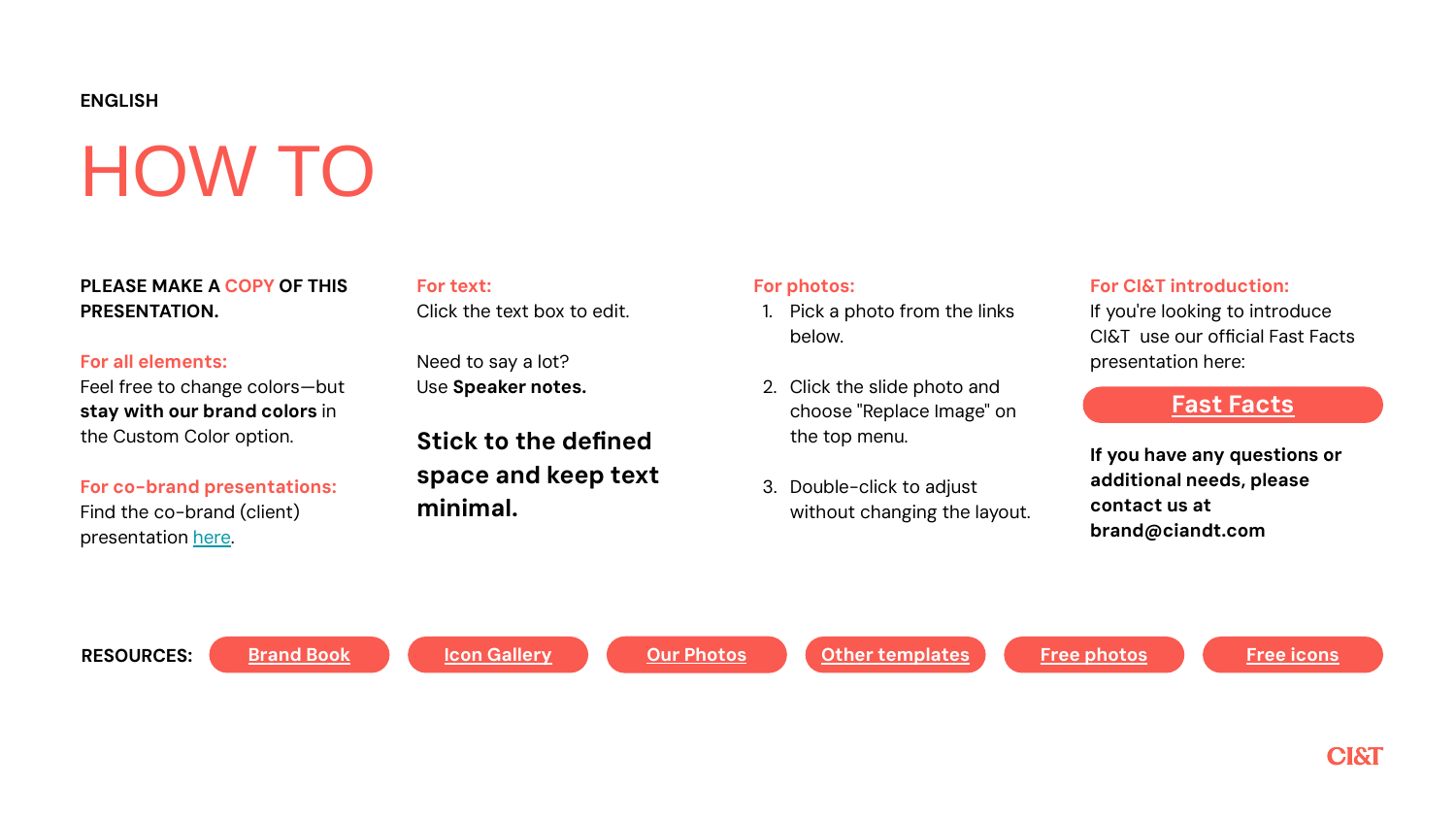

ENGLISH
HOW TO
PLEASE MAKE A COPY OF THIS PRESENTATION.

For all elements:
Feel free to change colors—but stay with our brand colors in the Custom Color option.

For co-brand presentations:
Find the co-brand (client) presentation here.
For text:
Click the text box to edit.

Need to say a lot?
Use Speaker notes.
Stick to the defined space and keep text minimal.
For photos:
Pick a photo from the links below.

Click the slide photo and choose "Replace Image" on the top menu.

Double-click to adjust without changing the layout.
For CI&T introduction:
If you're looking to introduce CI&T  use our official Fast Facts presentation here:
Fast Facts
If you have any questions or additional needs, please contact us at brand@ciandt.com
RESOURCES:
Our Photos
Brand Book
Icon Gallery
Other templates
Free photos
Free icons